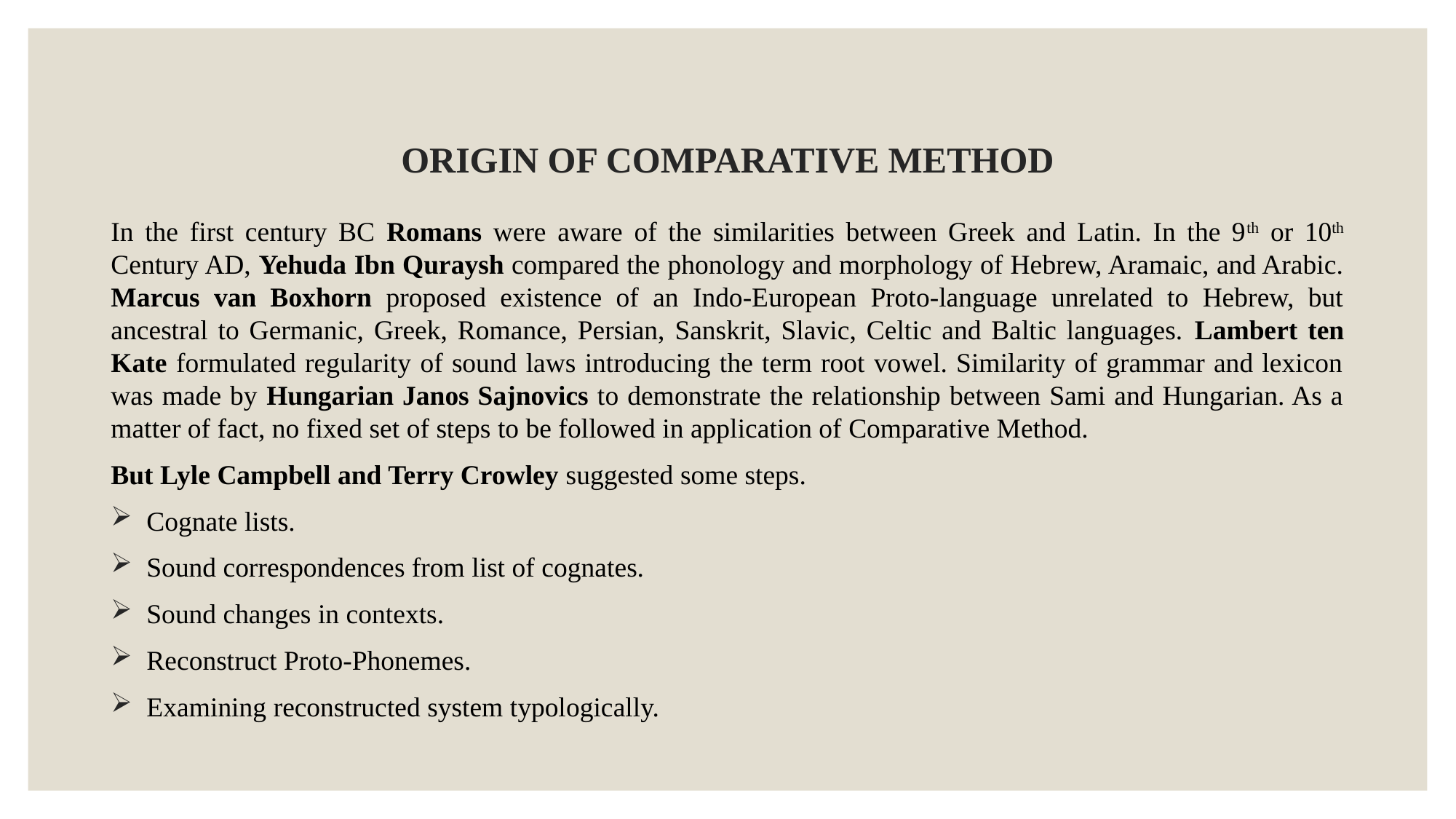

# ORIGIN OF COMPARATIVE METHOD
In the first century BC Romans were aware of the similarities between Greek and Latin. In the 9th or 10th Century AD, Yehuda Ibn Quraysh compared the phonology and morphology of Hebrew, Aramaic, and Arabic. Marcus van Boxhorn proposed existence of an Indo-European Proto-language unrelated to Hebrew, but ancestral to Germanic, Greek, Romance, Persian, Sanskrit, Slavic, Celtic and Baltic languages. Lambert ten Kate formulated regularity of sound laws introducing the term root vowel. Similarity of grammar and lexicon was made by Hungarian Janos Sajnovics to demonstrate the relationship between Sami and Hungarian. As a matter of fact, no fixed set of steps to be followed in application of Comparative Method.
But Lyle Campbell and Terry Crowley suggested some steps.
  Cognate lists.
  Sound correspondences from list of cognates.
  Sound changes in contexts.
  Reconstruct Proto-Phonemes.
  Examining reconstructed system typologically.